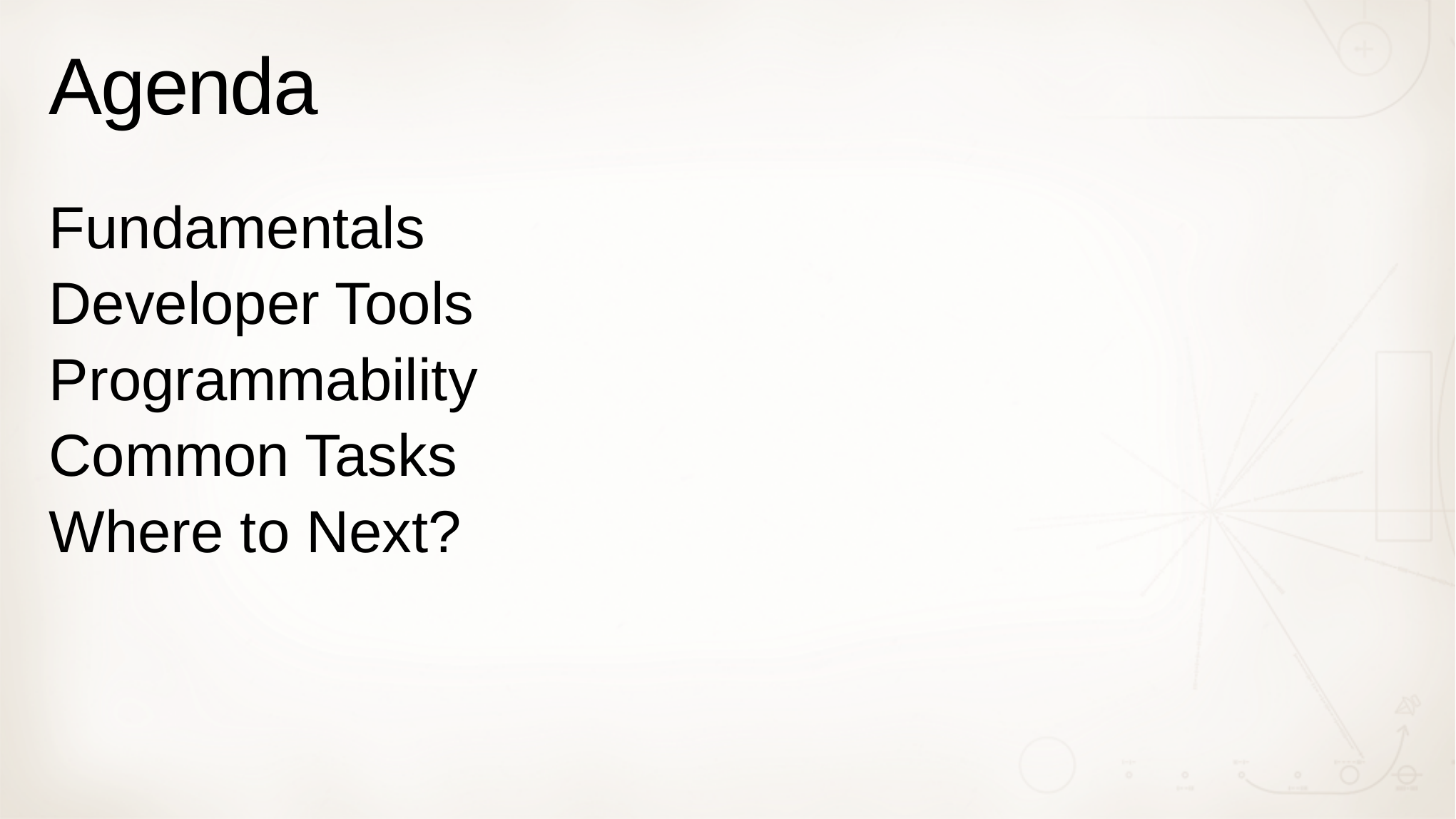

# Agenda
Fundamentals
Developer Tools
Programmability
Common Tasks
Where to Next?